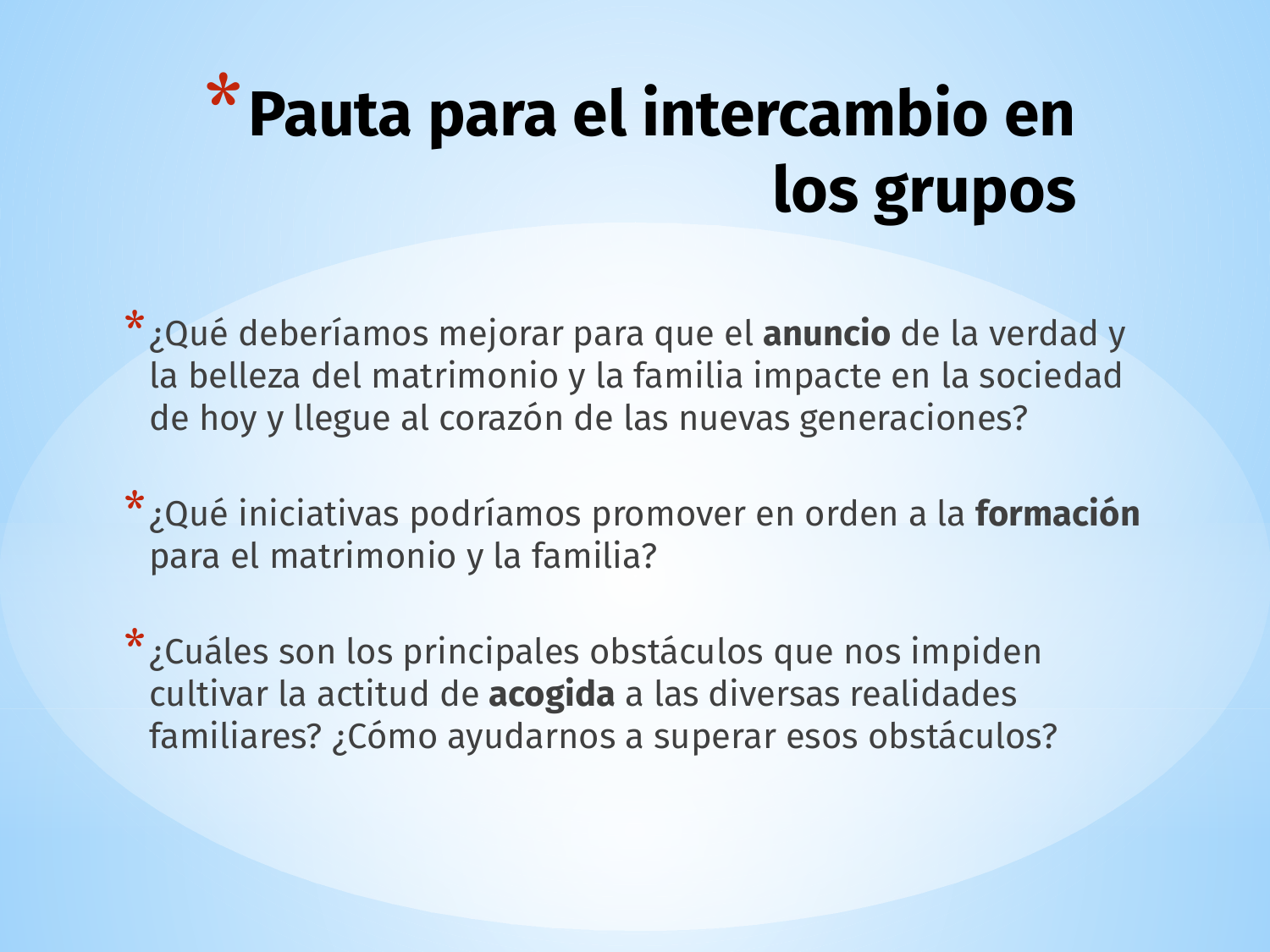

# Pauta para el intercambio en los grupos

¿Qué deberíamos mejorar para que el anuncio de la verdad y la belleza del matrimonio y la familia impacte en la sociedad de hoy y llegue al corazón de las nuevas generaciones?
¿Qué iniciativas podríamos promover en orden a la formación para el matrimonio y la familia?
¿Cuáles son los principales obstáculos que nos impiden cultivar la actitud de acogida a las diversas realidades familiares? ¿Cómo ayudarnos a superar esos obstáculos?